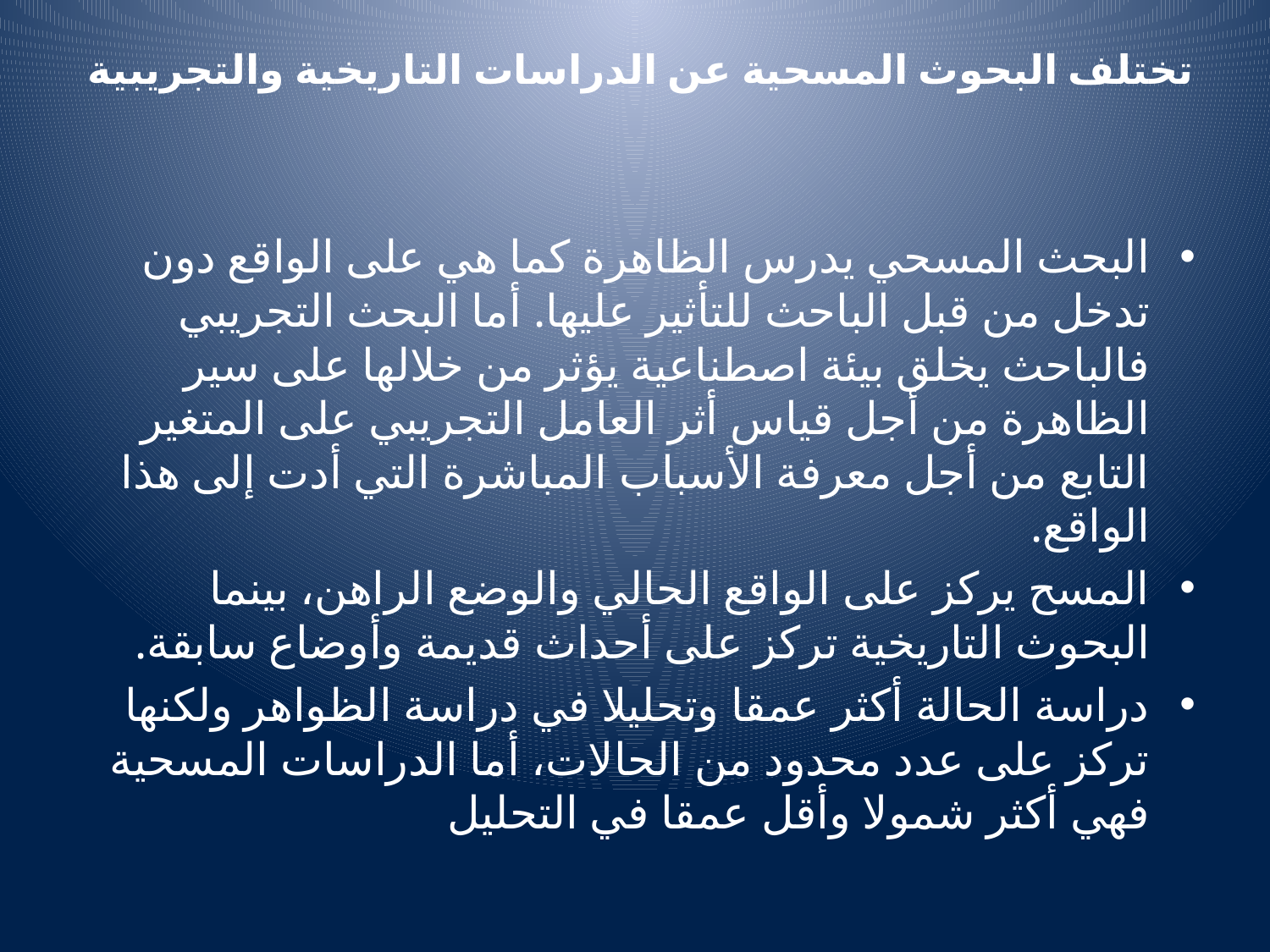

# تختلف البحوث المسحية عن الدراسات التاريخية والتجريبية
البحث المسحي يدرس الظاهرة كما هي على الواقع دون تدخل من قبل الباحث للتأثير عليها. أما البحث التجريبي فالباحث يخلق بيئة اصطناعية يؤثر من خلالها على سير الظاهرة من أجل قياس أثر العامل التجريبي على المتغير التابع من أجل معرفة الأسباب المباشرة التي أدت إلى هذا الواقع.
المسح يركز على الواقع الحالي والوضع الراهن، بينما البحوث التاريخية تركز على أحداث قديمة وأوضاع سابقة.
دراسة الحالة أكثر عمقا وتحليلا في دراسة الظواهر ولكنها تركز على عدد محدود من الحالات، أما الدراسات المسحية فهي أكثر شمولا وأقل عمقا في التحليل